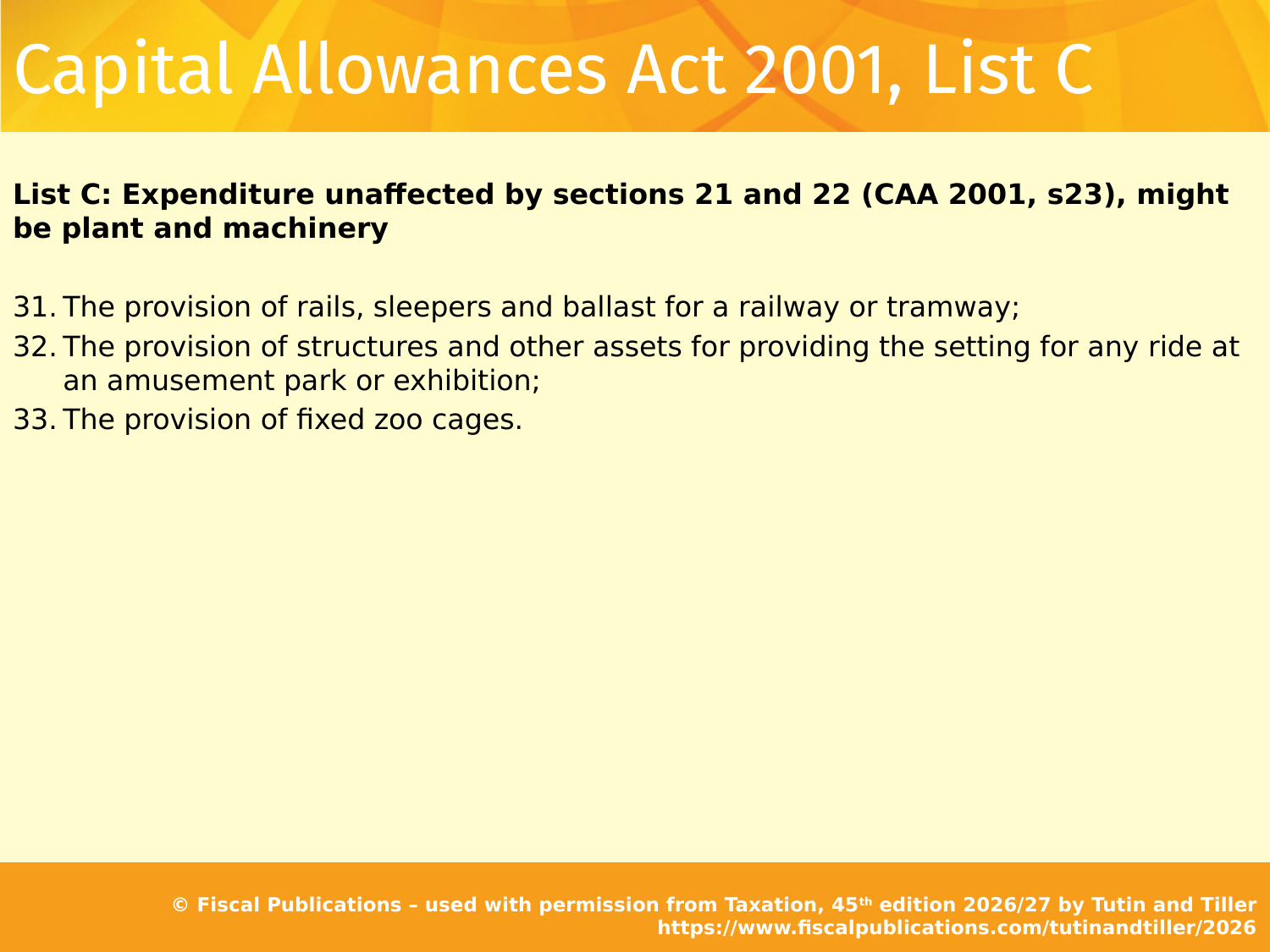

# Capital Allowances Act 2001, List C

List C: Expenditure unaffected by sections 21 and 22 (CAA 2001, s23), might be plant and machinery

31.	The provision of rails, sleepers and ballast for a railway or tramway;
32.	The provision of structures and other assets for providing the setting for any ride at an amusement park or exhibition;
33.	The provision of fixed zoo cages.